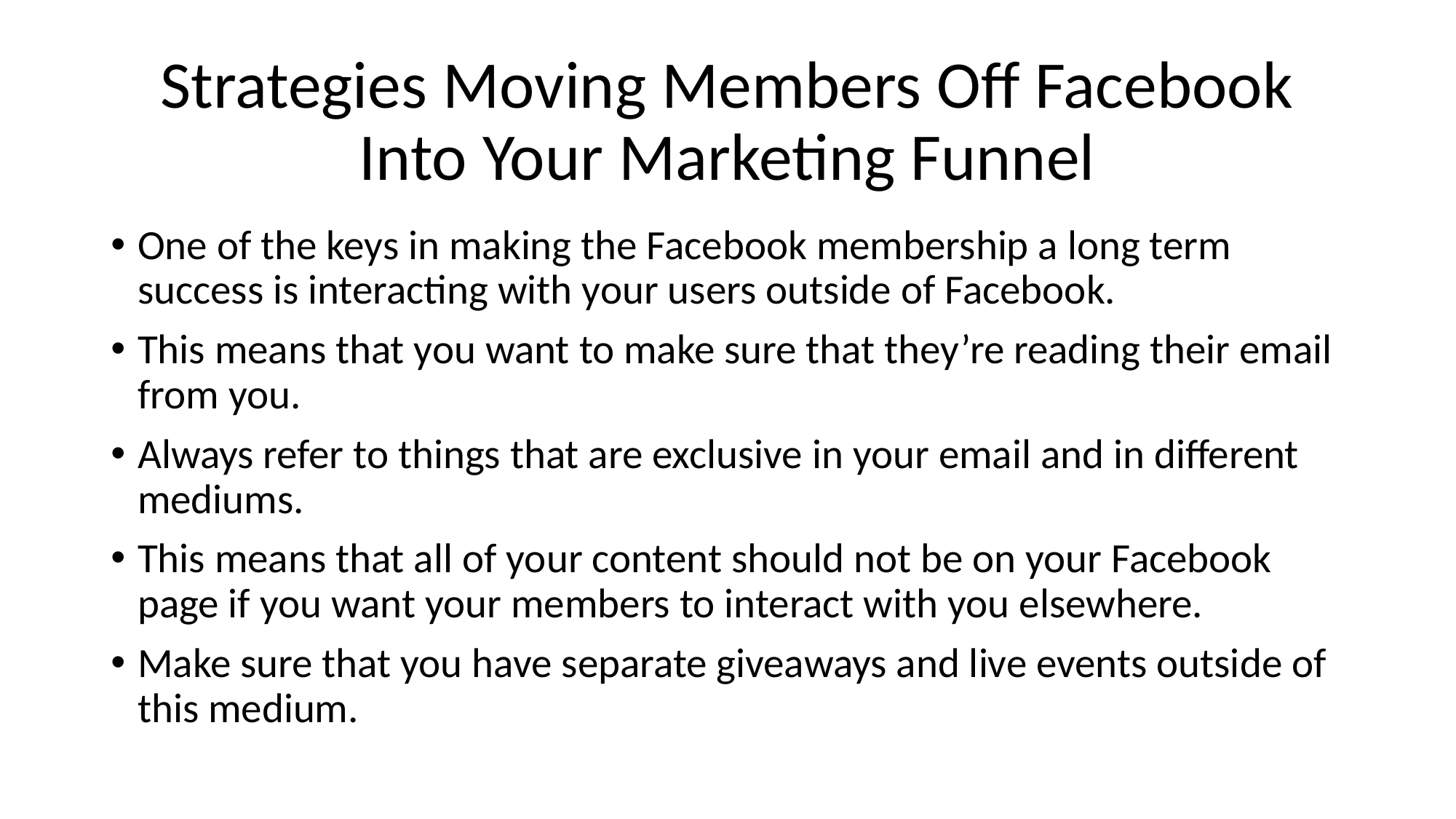

# Strategies Moving Members Off Facebook Into Your Marketing Funnel
One of the keys in making the Facebook membership a long term success is interacting with your users outside of Facebook.
This means that you want to make sure that they’re reading their email from you.
Always refer to things that are exclusive in your email and in different mediums.
This means that all of your content should not be on your Facebook page if you want your members to interact with you elsewhere.
Make sure that you have separate giveaways and live events outside of this medium.